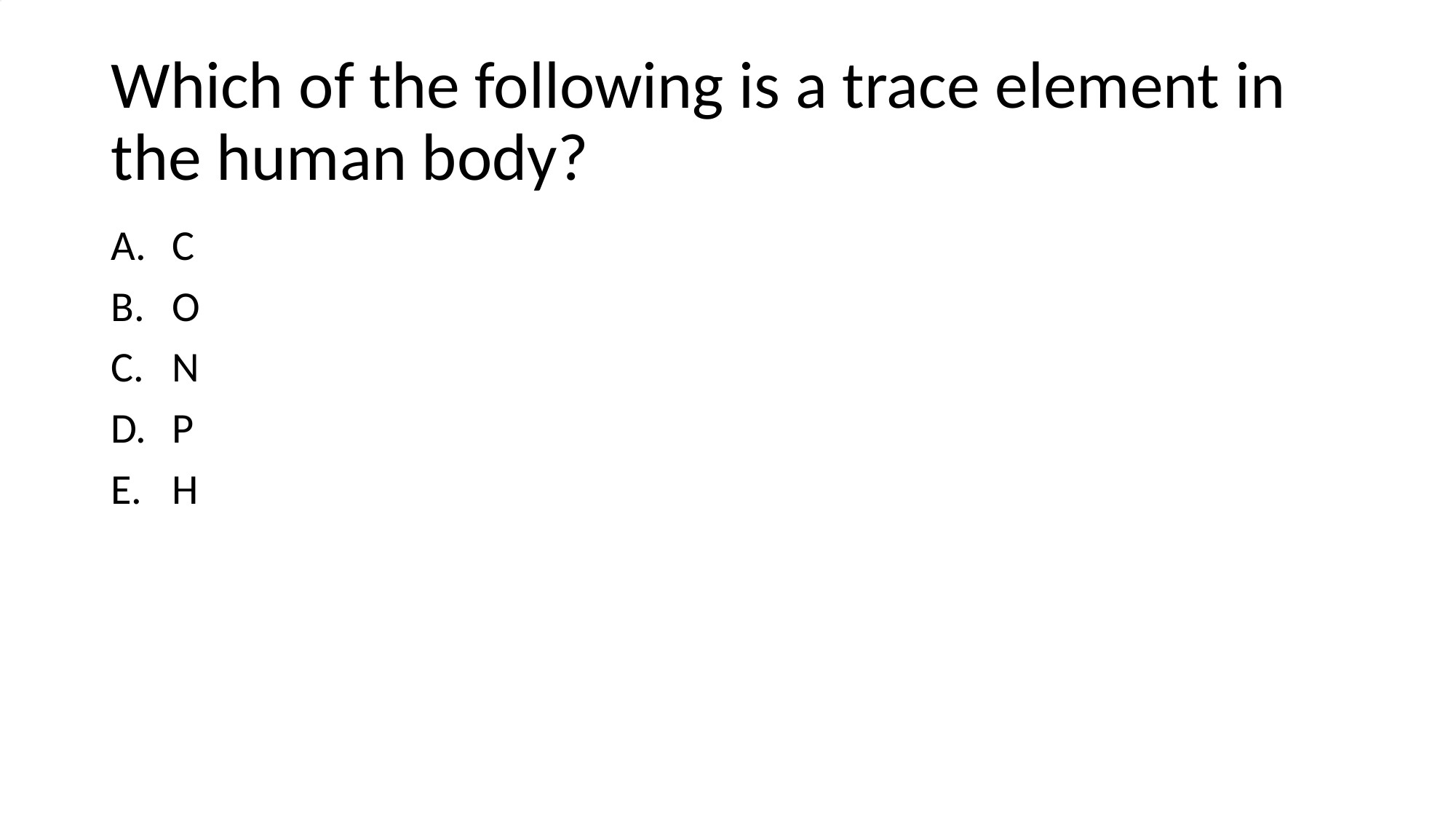

# Which of the following is a trace element in the human body?

C
O
N
P
H